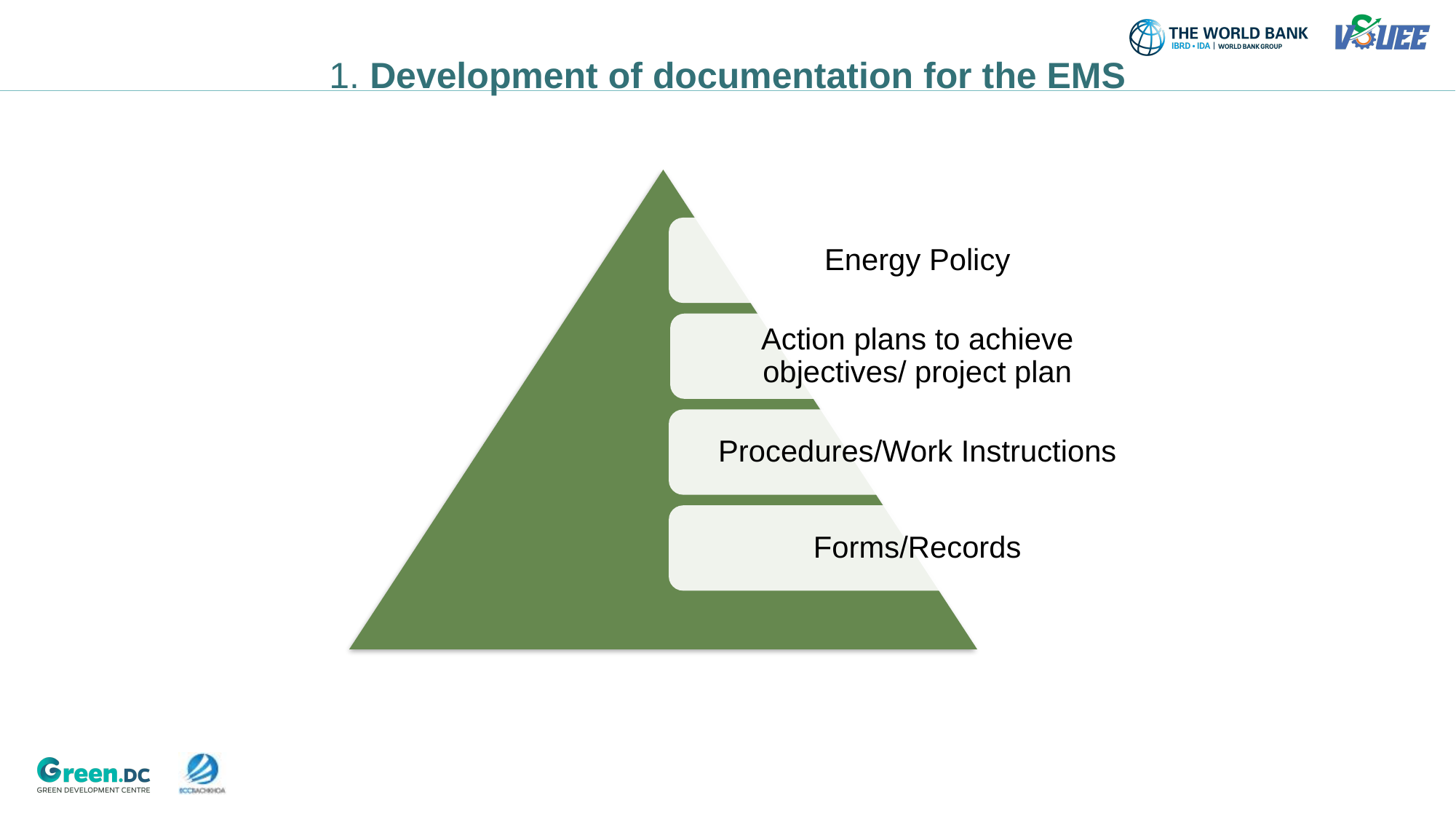

# 1. Development of documentation for the EMS
Energy Policy
Action plans to achieve objectives/ project plan
Procedures/Work Instructions
Forms/Records